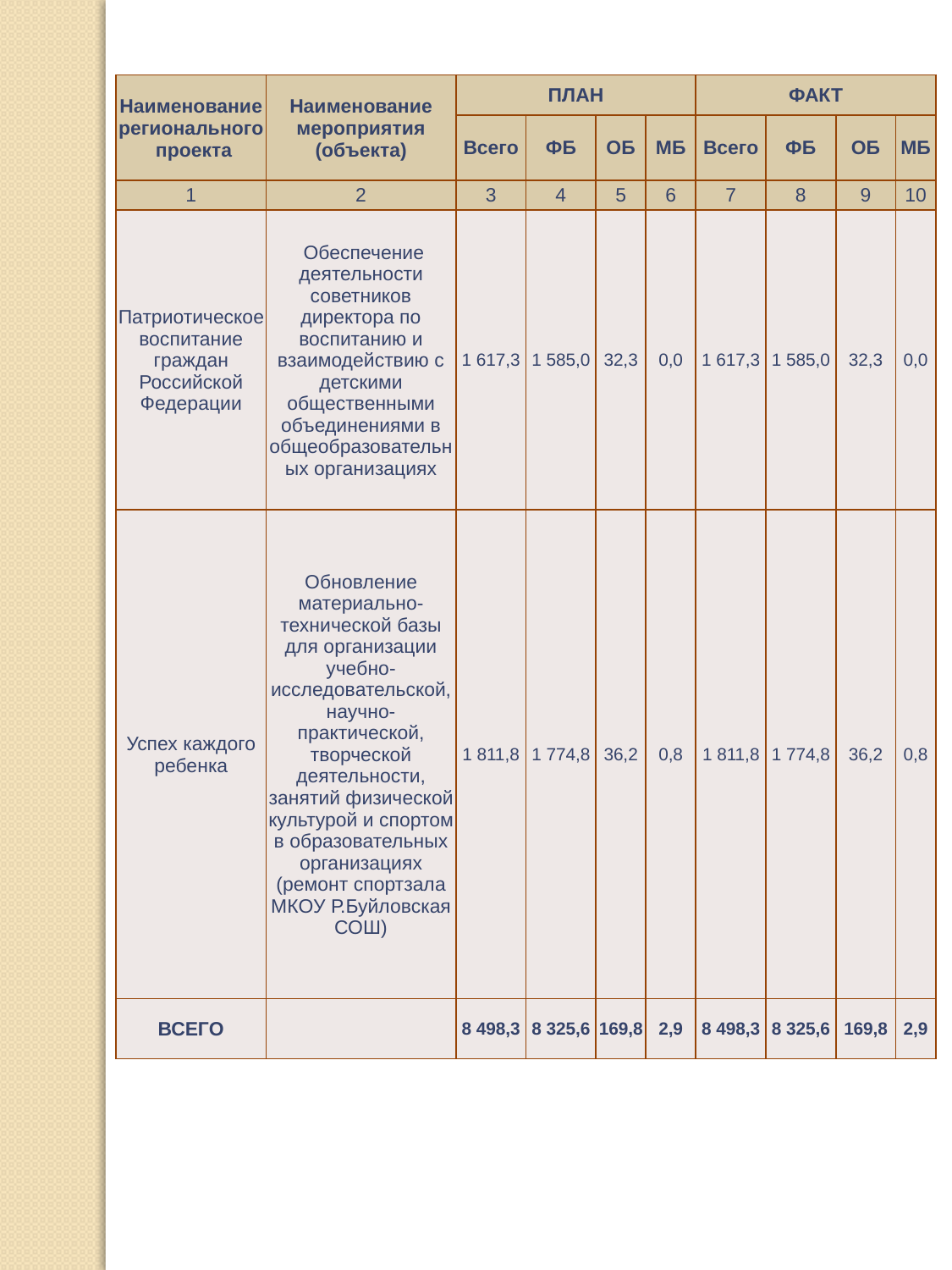

| Наименование регионального проекта | Наименование мероприятия (объекта) | ПЛАН |  |  |  | ФАКТ |  |  |  |
| --- | --- | --- | --- | --- | --- | --- | --- | --- | --- |
|  |  | Всего | ФБ | ОБ | МБ | Всего | ФБ | ОБ | МБ |
| 1 | 2 | 3 | 4 | 5 | 6 | 7 | 8 | 9 | 10 |
| Патриотическое воспитание граждан Российской Федерации | Обеспечение деятельности советников директора по воспитанию и взаимодействию с детскими общественными объединениями в общеобразовательных организациях | 1 617,3 | 1 585,0 | 32,3 | 0,0 | 1 617,3 | 1 585,0 | 32,3 | 0,0 |
| Успех каждого ребенка | Обновление материально-технической базы для организации учебно-исследовательской, научно-практической, творческой деятельности, занятий физической культурой и спортом в образовательных организациях (ремонт спортзала МКОУ Р.Буйловская СОШ) | 1 811,8 | 1 774,8 | 36,2 | 0,8 | 1 811,8 | 1 774,8 | 36,2 | 0,8 |
| ВСЕГО |  | 8 498,3 | 8 325,6 | 169,8 | 2,9 | 8 498,3 | 8 325,6 | 169,8 | 2,9 |